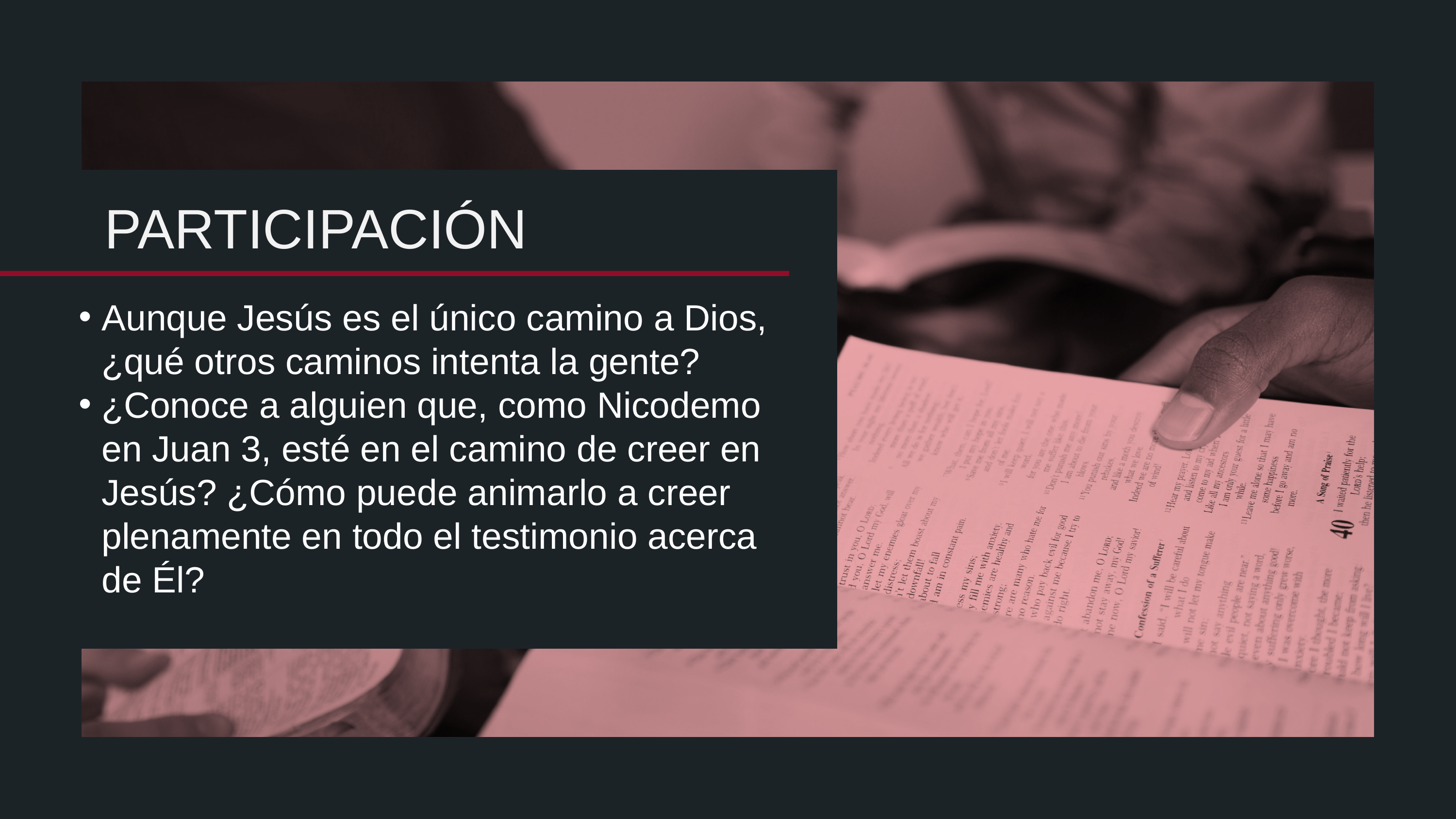

Aunque Jesús es el único camino a Dios, ¿qué otros caminos intenta la gente?
¿Conoce a alguien que, como Nicodemo en Juan 3, esté en el camino de creer en Jesús? ¿Cómo puede animarlo a creer plenamente en todo el testimonio acerca de Él?